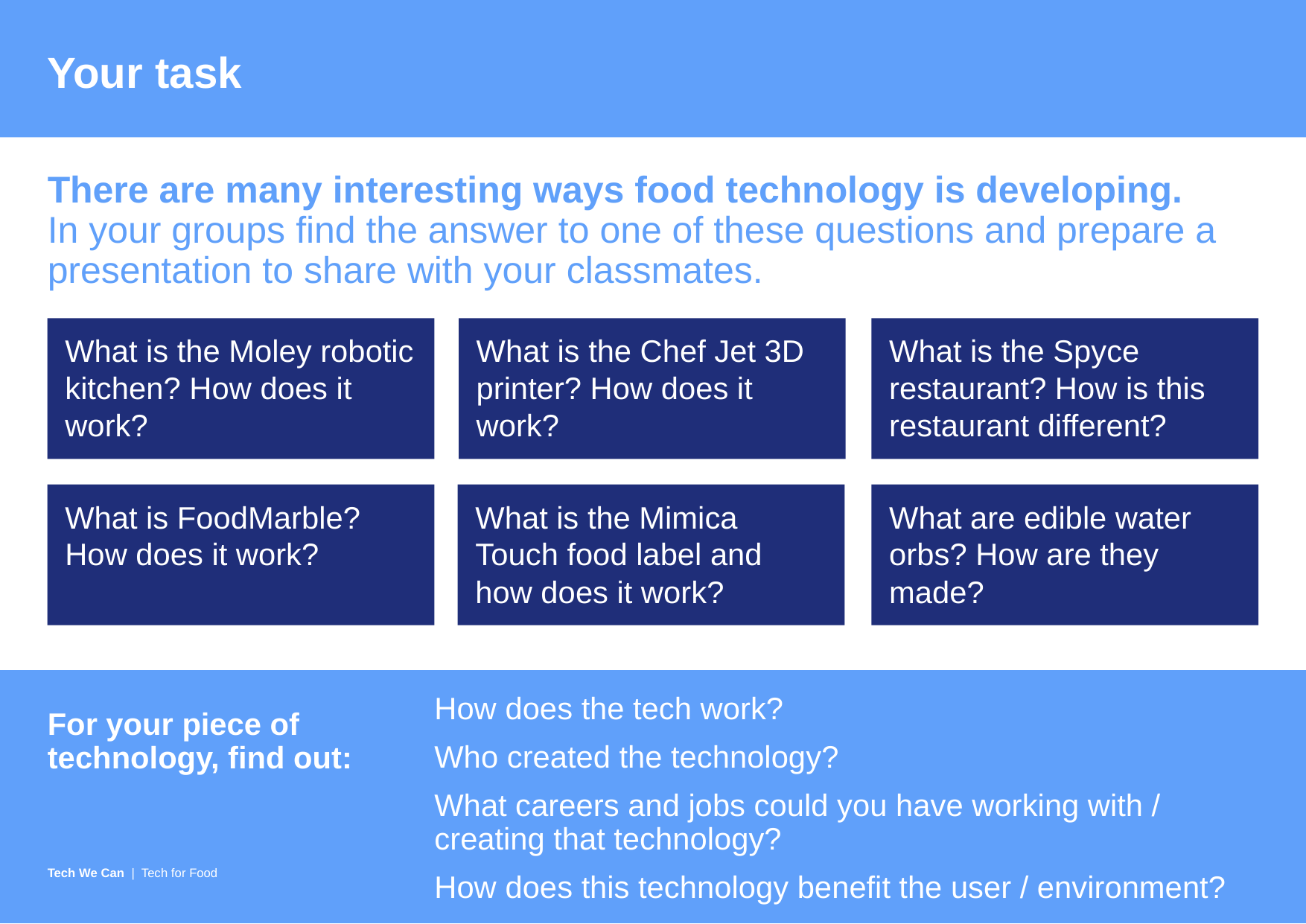

# Your task

There are many interesting ways food technology is developing.
In your groups find the answer to one of these questions and prepare a presentation to share with your classmates.
What is the Moley robotic kitchen? How does it work?
What is the Chef Jet 3D printer? How does it work?
What is the Spyce restaurant? How is this restaurant different?
What is FoodMarble? How does it work?
What is the Mimica Touch food label and how does it work?
What are edible water orbs? How are they made?
How does the tech work?
Who created the technology?
What careers and jobs could you have working with / creating that technology?
How does this technology benefit the user / environment?
For your piece of technology, find out:
Tech We Can  |  Tech for Food
6